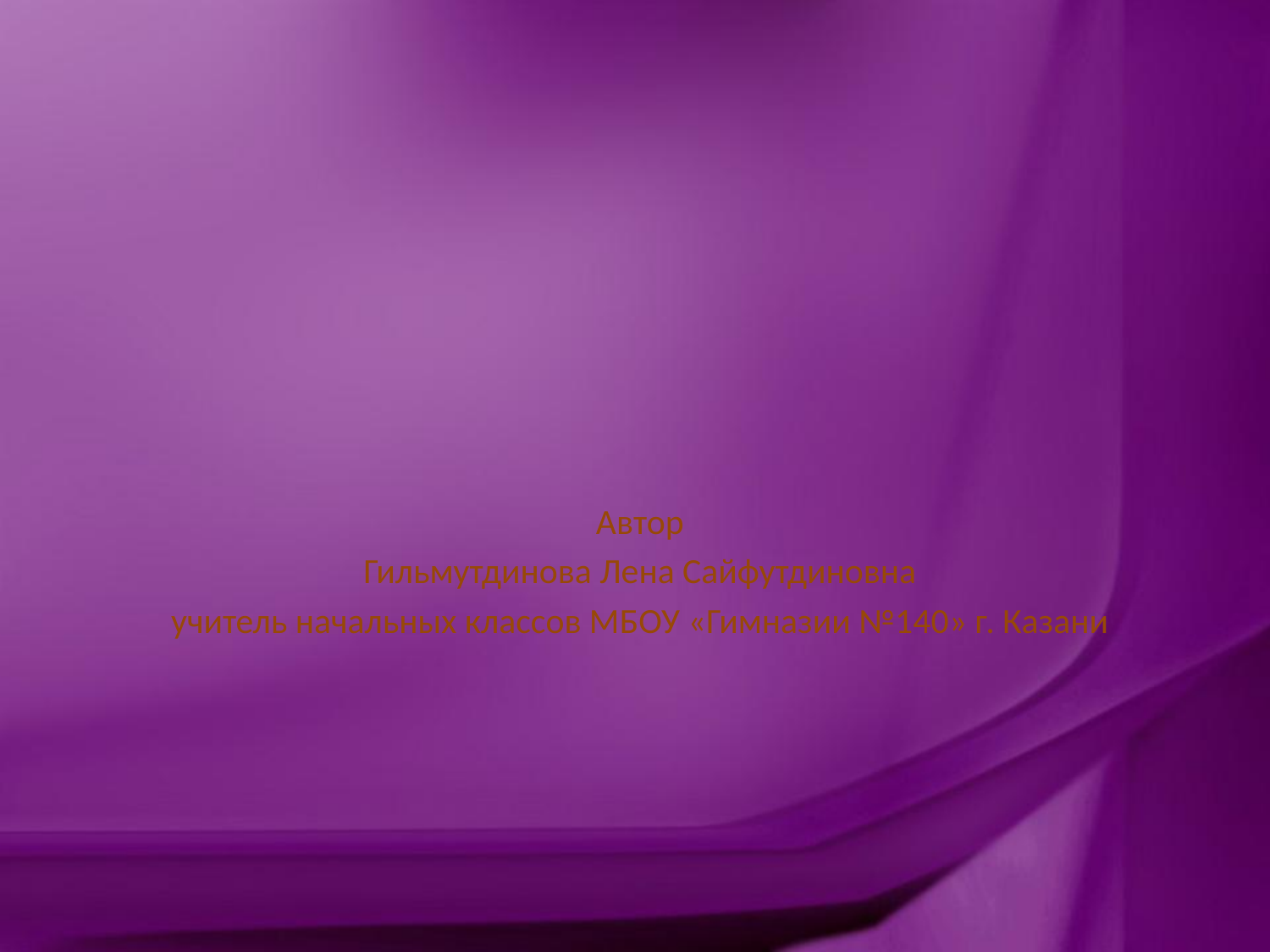

Автор
 Гильмутдинова Лена Сайфутдиновна
учитель начальных классов МБОУ «Гимназии №140» г. Казани

#